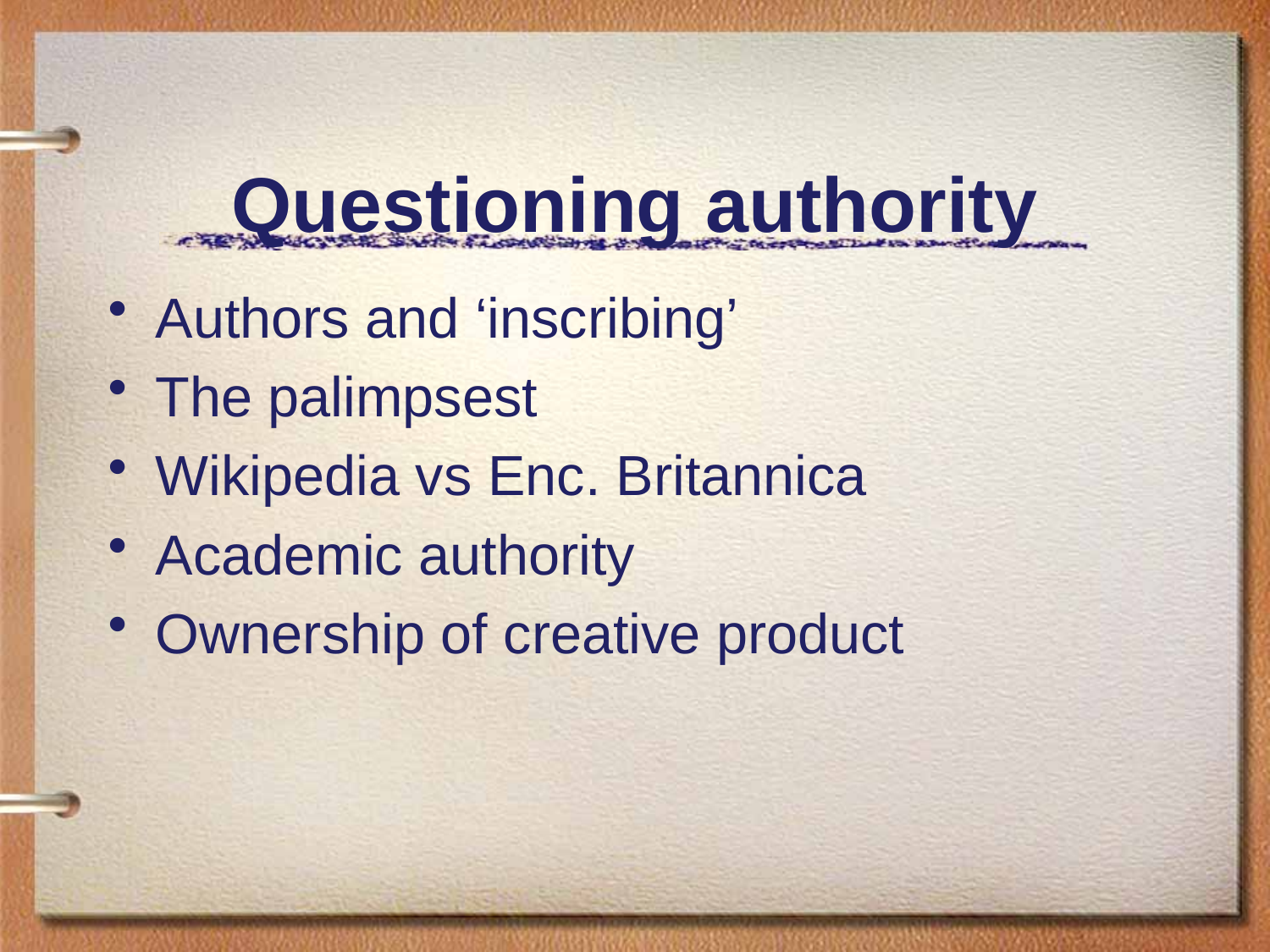

# Questioning authority
Authors and ‘inscribing’
The palimpsest
Wikipedia vs Enc. Britannica
Academic authority
Ownership of creative product